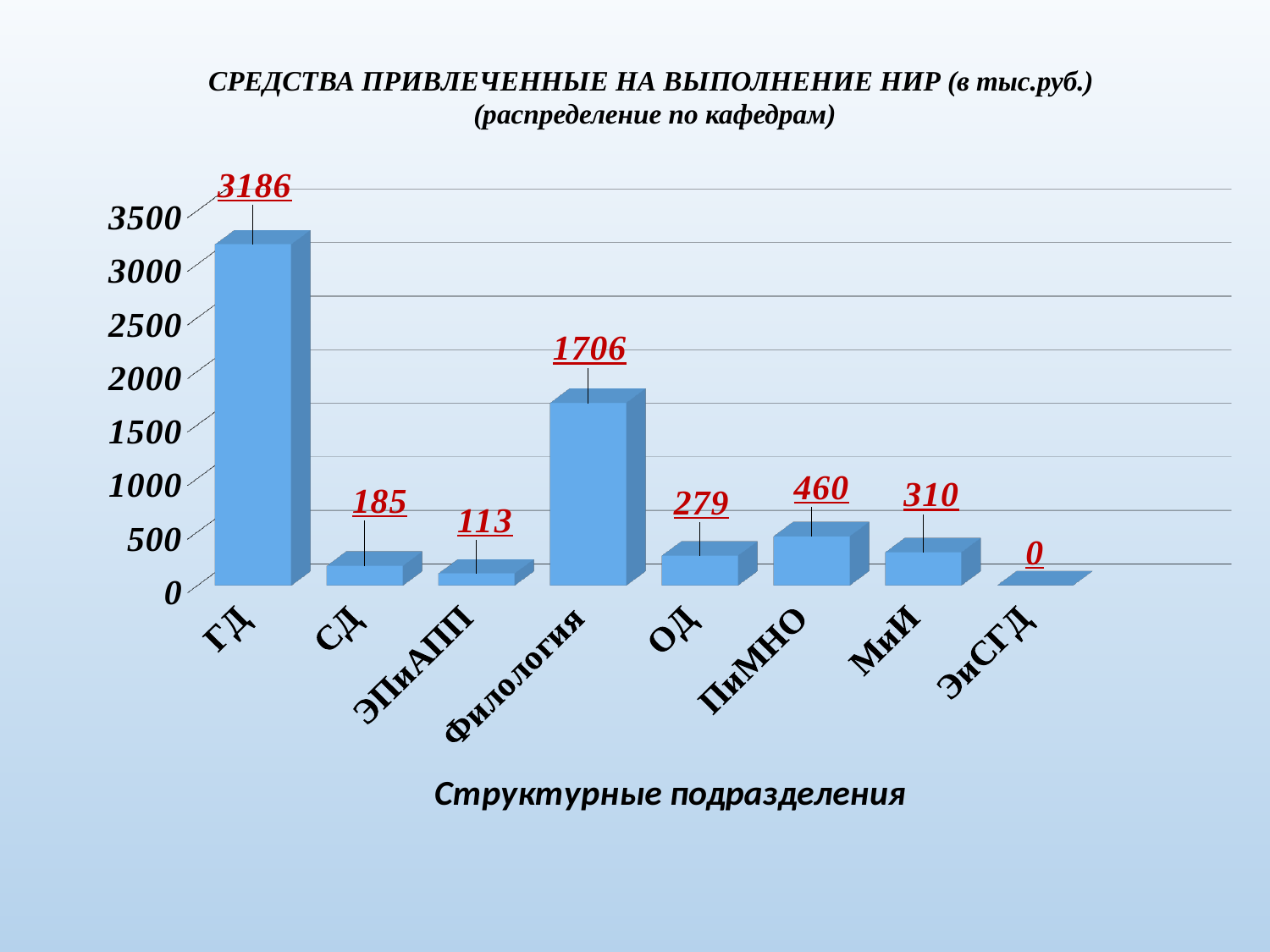

СРЕДСТВА ПРИВЛЕЧЕННЫЕ НА ВЫПОЛНЕНИЕ НИР (в тыс.руб.)
(распределение по кафедрам)

[unsupported chart]